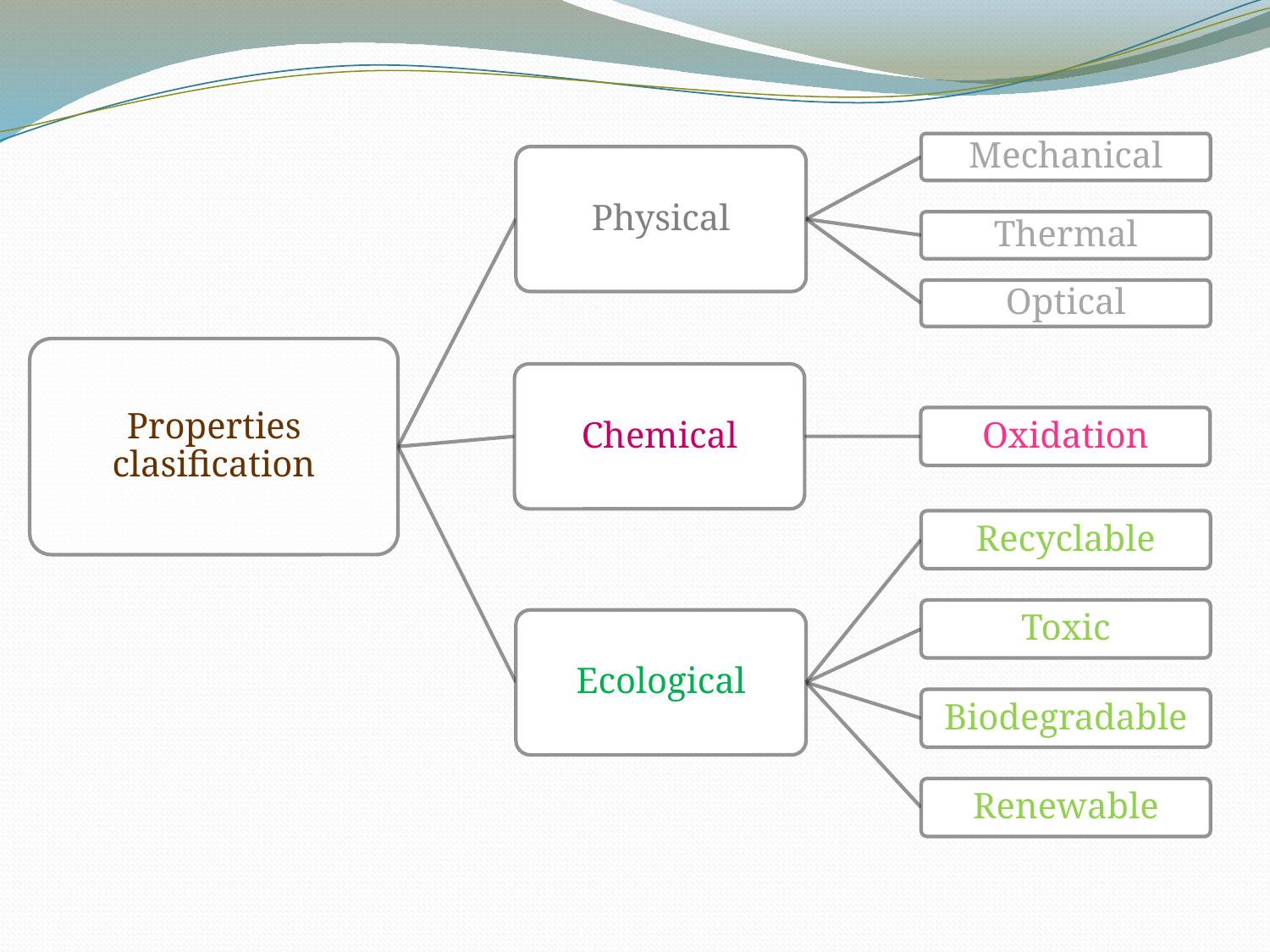

Properties clasification

Physical

Mechanical

Thermal

Optical

Chemical

Oxidation

Ecological

Recyclable

Toxic

Biodegradable

Renewable